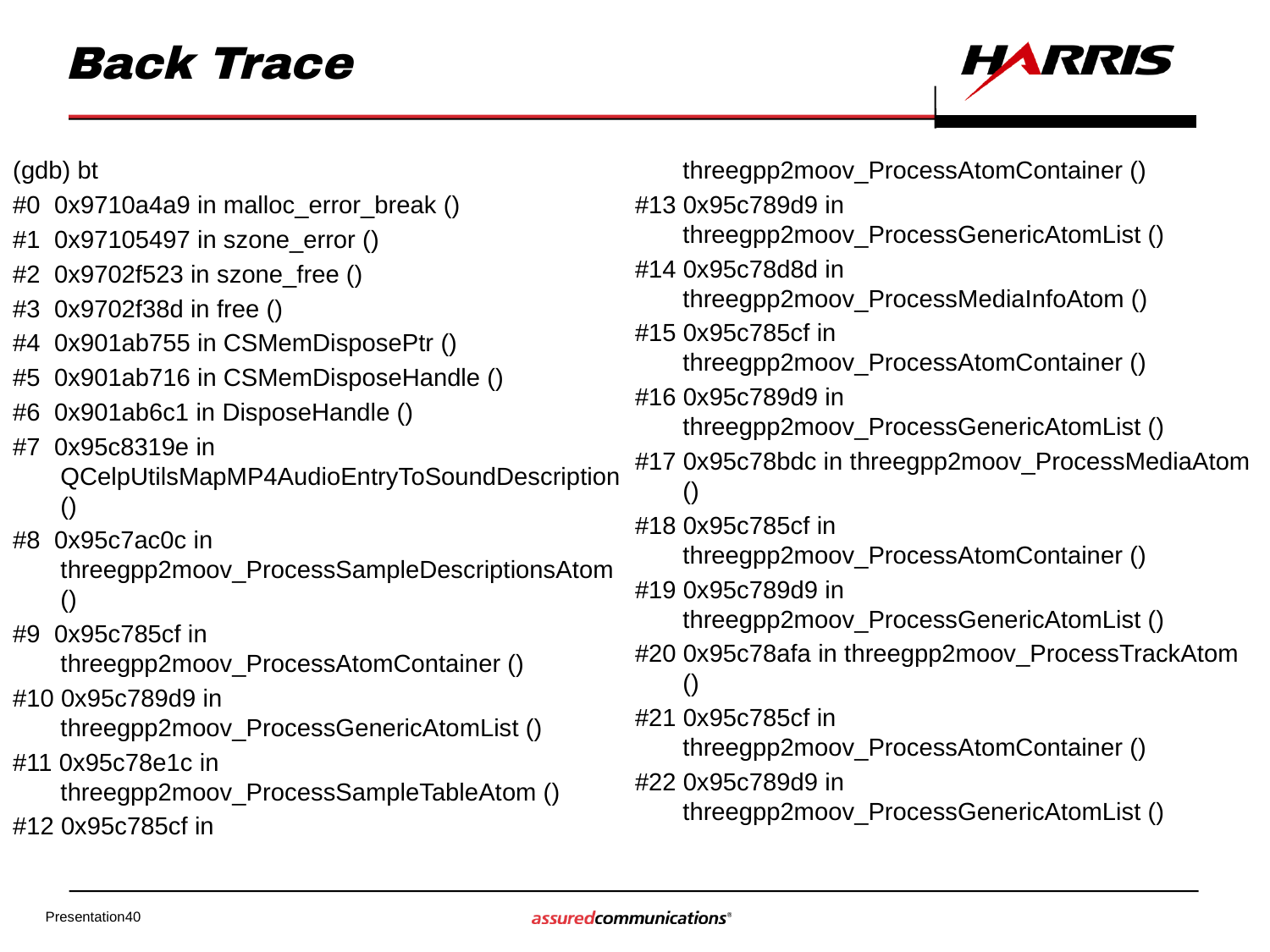

# Back Trace
(gdb) bt
#0  0x9710a4a9 in malloc_error_break ()
#1  0x97105497 in szone_error ()
#2  0x9702f523 in szone_free ()
#3  0x9702f38d in free ()
#4  0x901ab755 in CSMemDisposePtr ()
#5  0x901ab716 in CSMemDisposeHandle ()
#6  0x901ab6c1 in DisposeHandle ()
#7  0x95c8319e in QCelpUtilsMapMP4AudioEntryToSoundDescription ()
#8  0x95c7ac0c in threegpp2moov_ProcessSampleDescriptionsAtom ()
#9  0x95c785cf in threegpp2moov_ProcessAtomContainer ()
#10 0x95c789d9 in threegpp2moov_ProcessGenericAtomList ()
#11 0x95c78e1c in threegpp2moov_ProcessSampleTableAtom ()
#12 0x95c785cf in threegpp2moov_ProcessAtomContainer ()
#13 0x95c789d9 in threegpp2moov_ProcessGenericAtomList ()
#14 0x95c78d8d in threegpp2moov_ProcessMediaInfoAtom ()
#15 0x95c785cf in threegpp2moov_ProcessAtomContainer ()
#16 0x95c789d9 in threegpp2moov_ProcessGenericAtomList ()
#17 0x95c78bdc in threegpp2moov_ProcessMediaAtom ()
#18 0x95c785cf in threegpp2moov_ProcessAtomContainer ()
#19 0x95c789d9 in threegpp2moov_ProcessGenericAtomList ()
#20 0x95c78afa in threegpp2moov_ProcessTrackAtom ()
#21 0x95c785cf in threegpp2moov_ProcessAtomContainer ()
#22 0x95c789d9 in threegpp2moov_ProcessGenericAtomList ()